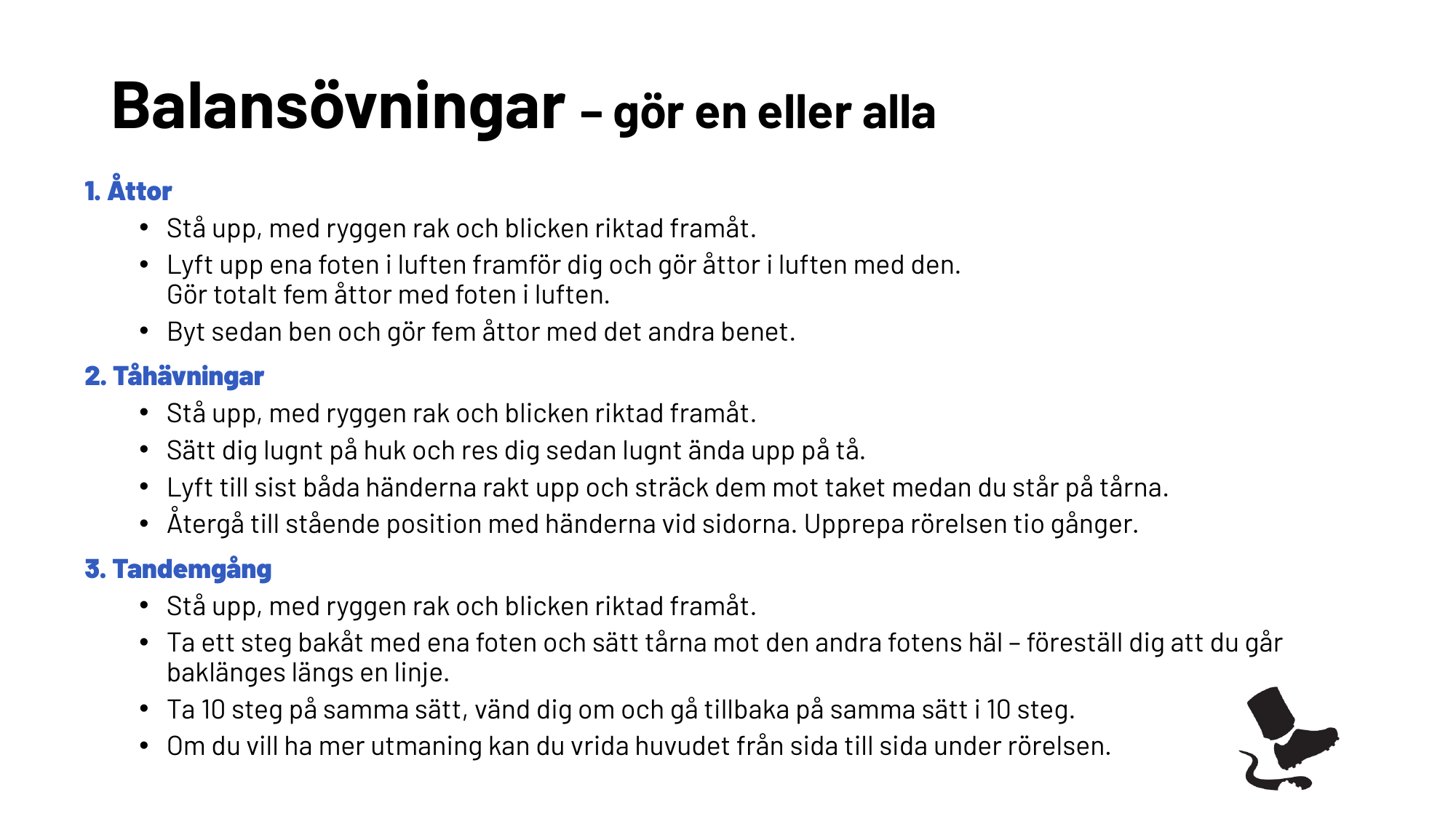

# Balansövningar – gör en eller alla
1. Åttor
Stå upp, med ryggen rak och blicken riktad framåt.
Lyft upp ena foten i luften framför dig och gör åttor i luften med den.
Gör totalt fem åttor med foten i luften.
Byt sedan ben och gör fem åttor med det andra benet.
2. Tåhävningar
Stå upp, med ryggen rak och blicken riktad framåt.
Sätt dig lugnt på huk och res dig sedan lugnt ända upp på tå.
Lyft till sist båda händerna rakt upp och sträck dem mot taket medan du står på tårna.
Återgå till stående position med händerna vid sidorna. Upprepa rörelsen tio gånger.
3. Tandemgång
Stå upp, med ryggen rak och blicken riktad framåt.
Ta ett steg bakåt med ena foten och sätt tårna mot den andra fotens häl – föreställ dig att du går baklänges längs en linje.
Ta 10 steg på samma sätt, vänd dig om och gå tillbaka på samma sätt i 10 steg.
Om du vill ha mer utmaning kan du vrida huvudet från sida till sida under rörelsen.